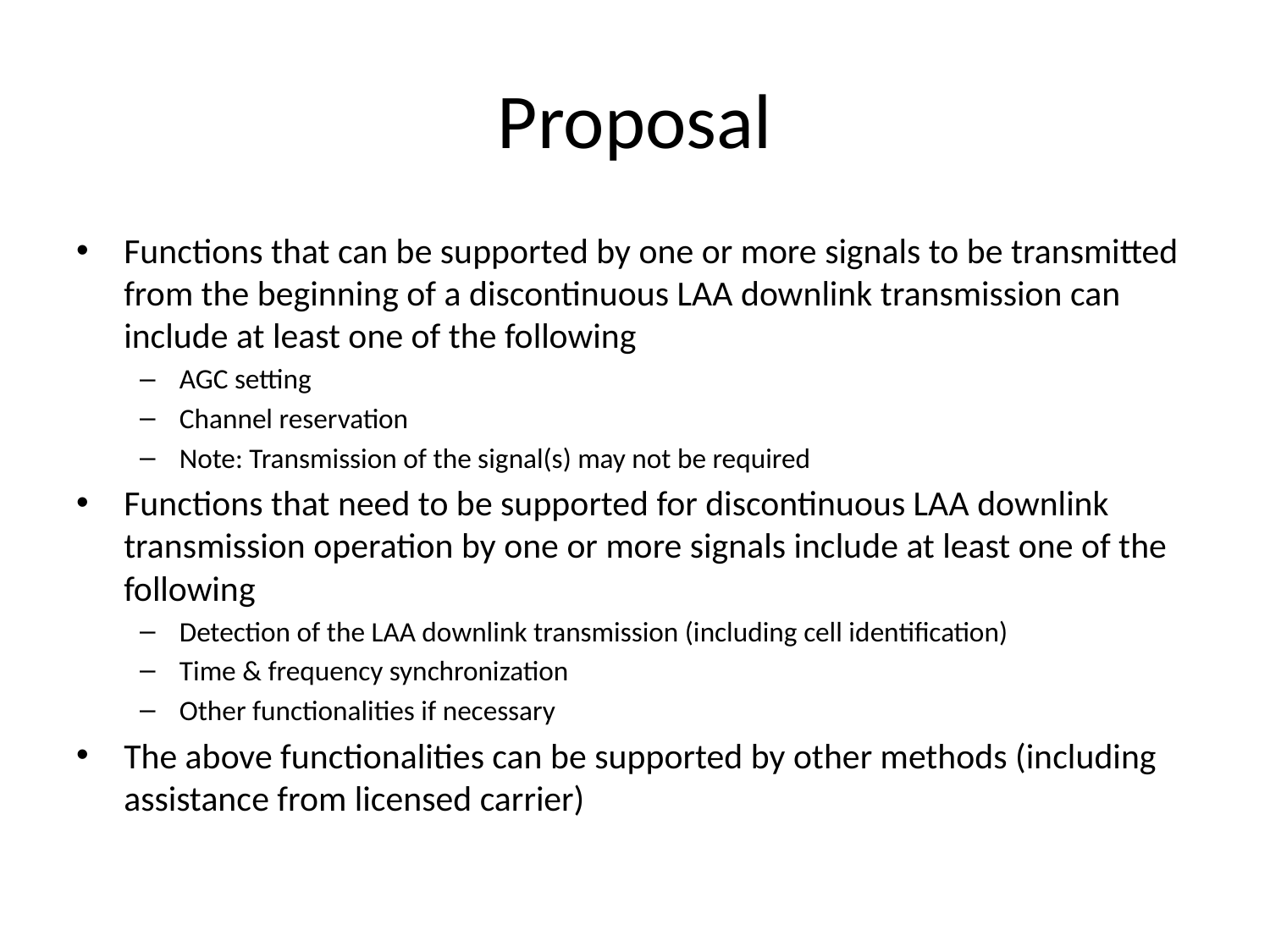

# Proposal
Functions that can be supported by one or more signals to be transmitted from the beginning of a discontinuous LAA downlink transmission can include at least one of the following
AGC setting
Channel reservation
Note: Transmission of the signal(s) may not be required
Functions that need to be supported for discontinuous LAA downlink transmission operation by one or more signals include at least one of the following
Detection of the LAA downlink transmission (including cell identification)
Time & frequency synchronization
Other functionalities if necessary
The above functionalities can be supported by other methods (including assistance from licensed carrier)